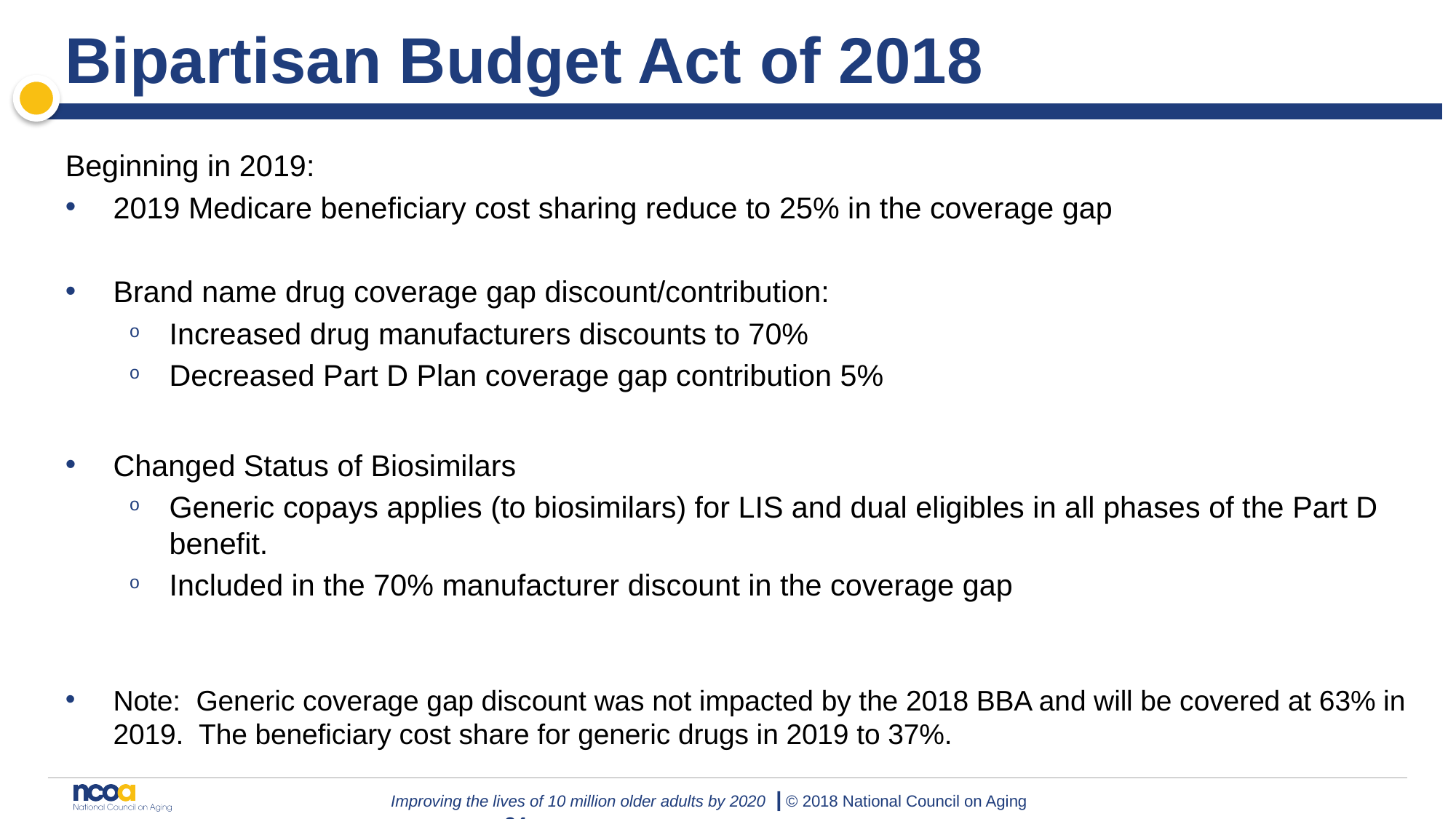

# Bipartisan Budget Act of 2018
Beginning in 2019:
2019 Medicare beneficiary cost sharing reduce to 25% in the coverage gap

Brand name drug coverage gap discount/contribution:
Increased drug manufacturers discounts to 70%
Decreased Part D Plan coverage gap contribution 5%

Changed Status of Biosimilars
Generic copays applies (to biosimilars) for LIS and dual eligibles in all phases of the Part D benefit.
Included in the 70% manufacturer discount in the coverage gap

Note:  Generic coverage gap discount was not impacted by the 2018 BBA and will be covered at 63% in 2019.  The beneficiary cost share for generic drugs in 2019 to 37%.